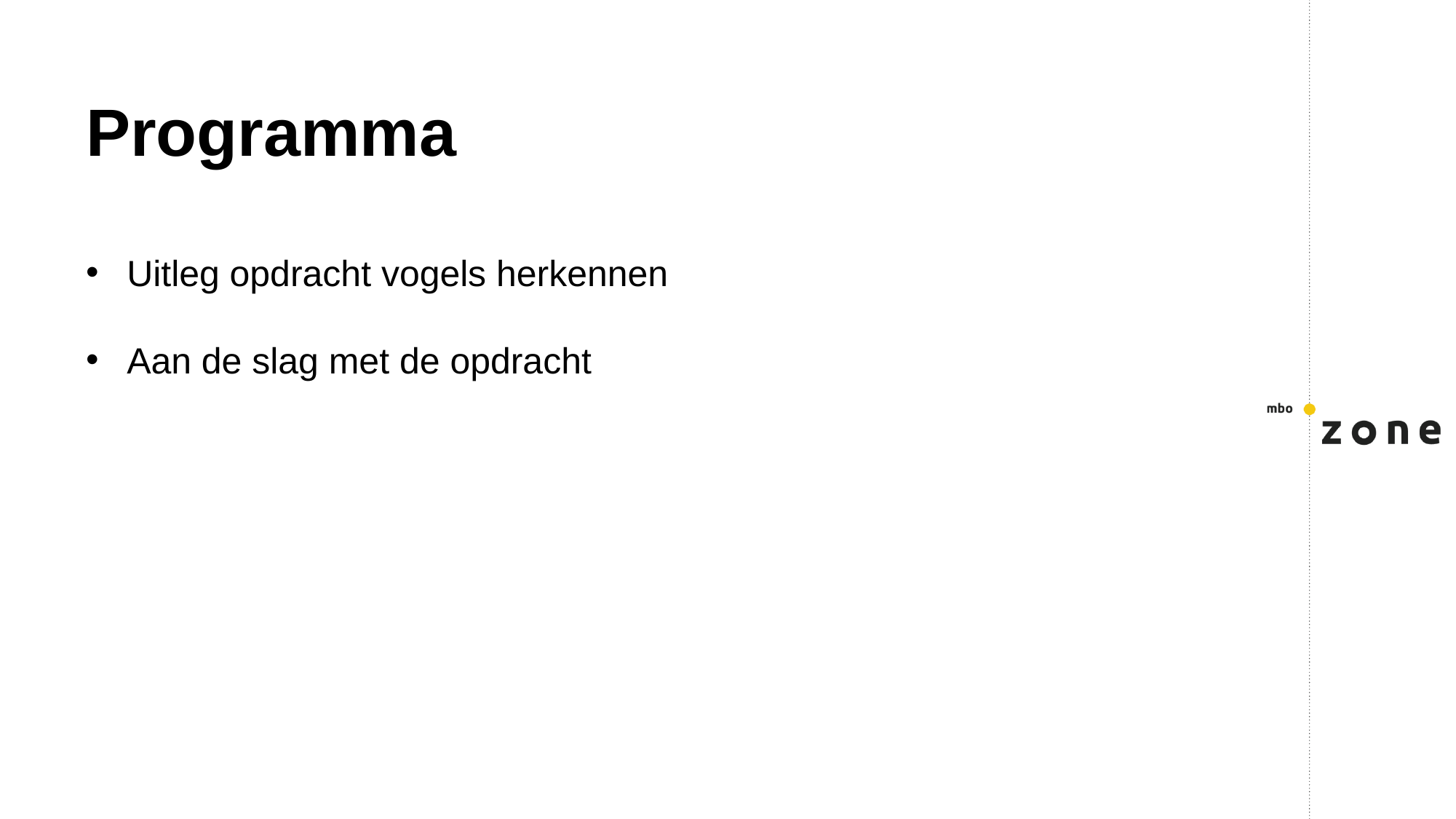

# Programma
Uitleg opdracht vogels herkennen

Aan de slag met de opdracht